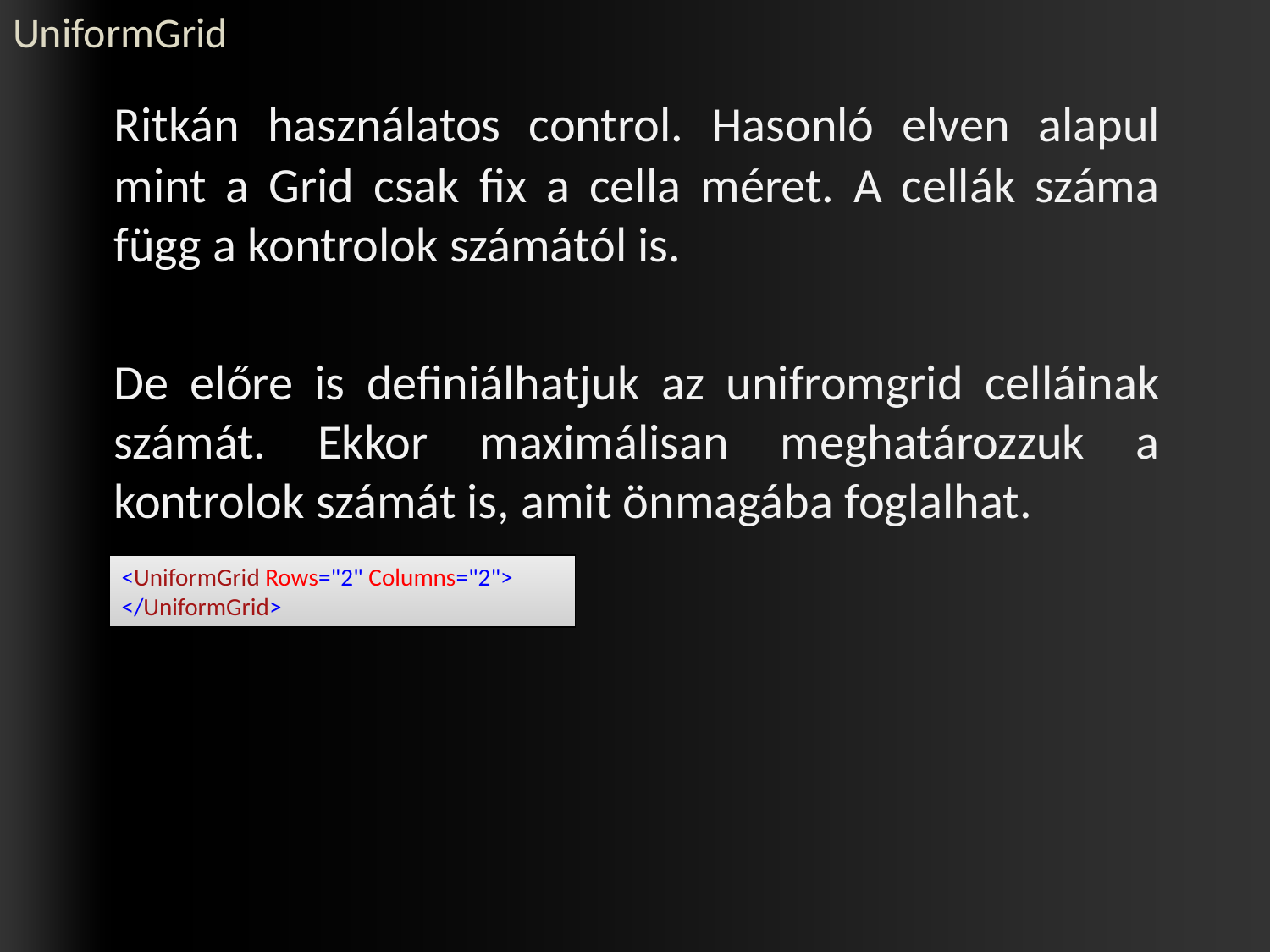

# UniformGrid
	Ritkán használatos control. Hasonló elven alapul mint a Grid csak fix a cella méret. A cellák száma függ a kontrolok számától is.

	De előre is definiálhatjuk az unifromgrid celláinak számát. Ekkor maximálisan meghatározzuk a kontrolok számát is, amit önmagába foglalhat.
<UniformGrid Rows="2" Columns="2">
</UniformGrid>